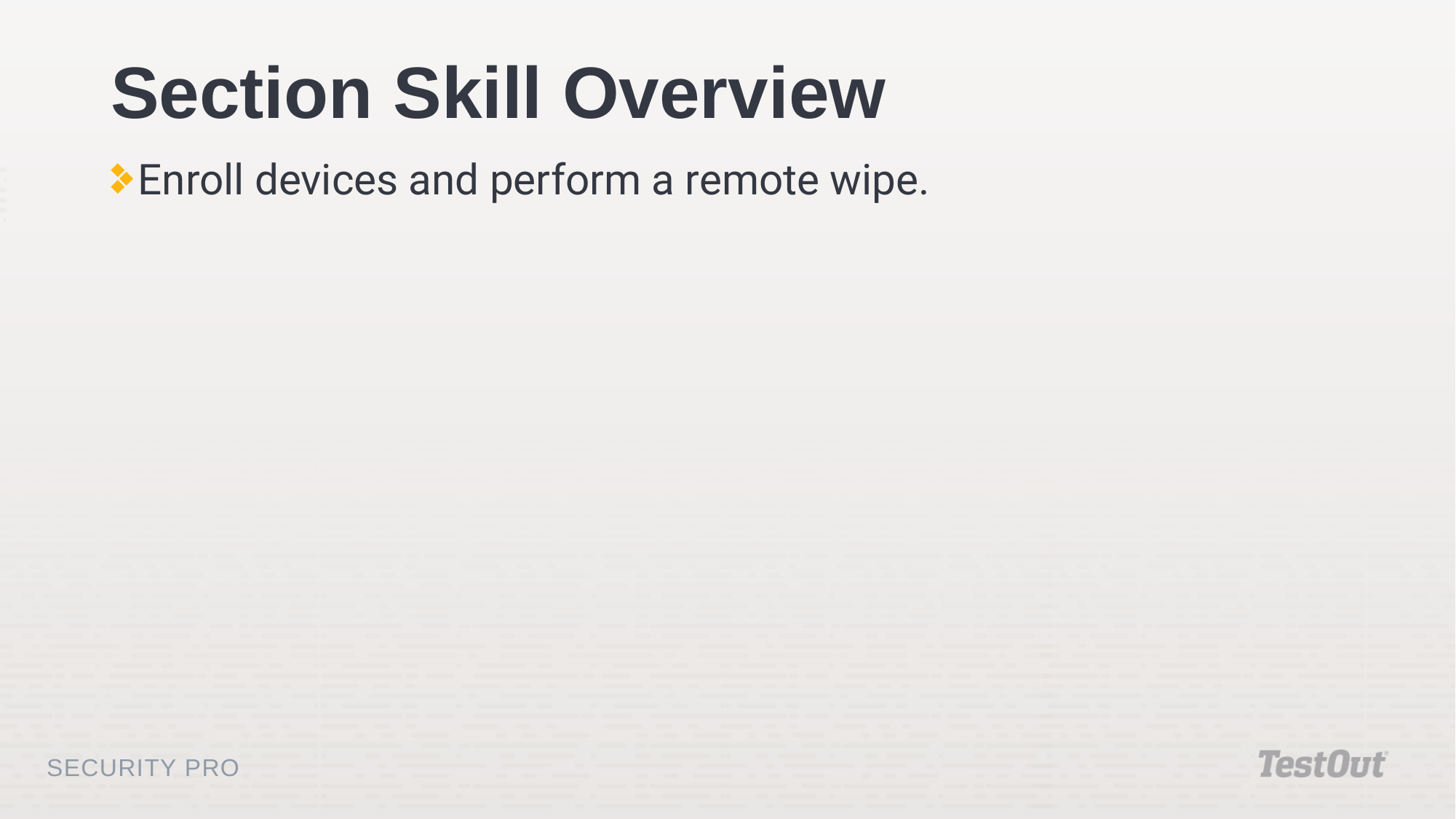

# Section Skill Overview
Enroll devices and perform a remote wipe.
Security Pro